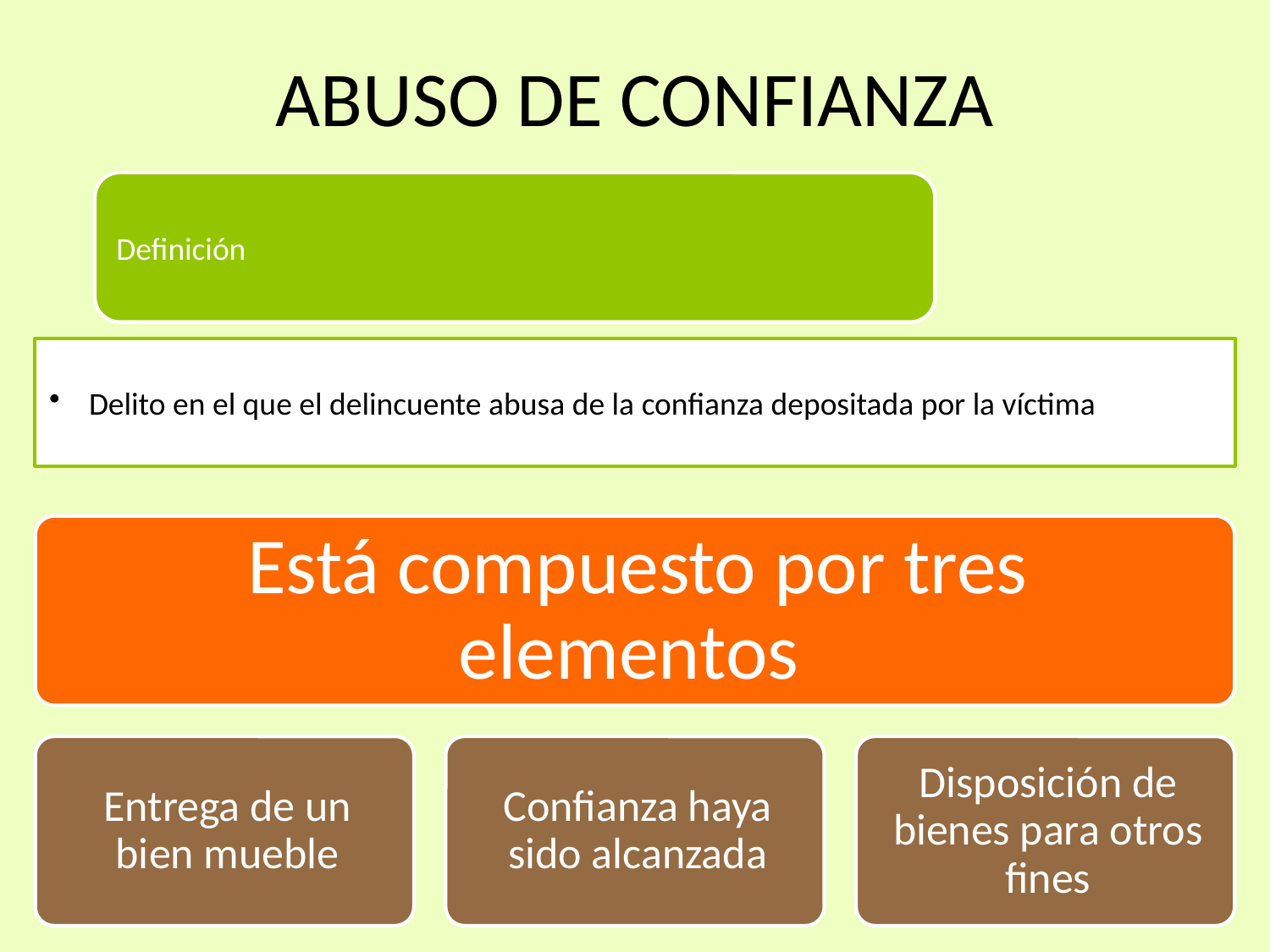

# ABUSO DE CONFIANZA
Definición
Delito en el que el delincuente abusa de la confianza depositada por la víctima
Está compuesto por tres elementos
Entrega de un bien mueble
Confianza haya sido alcanzada
Disposición de bienes para otros fines